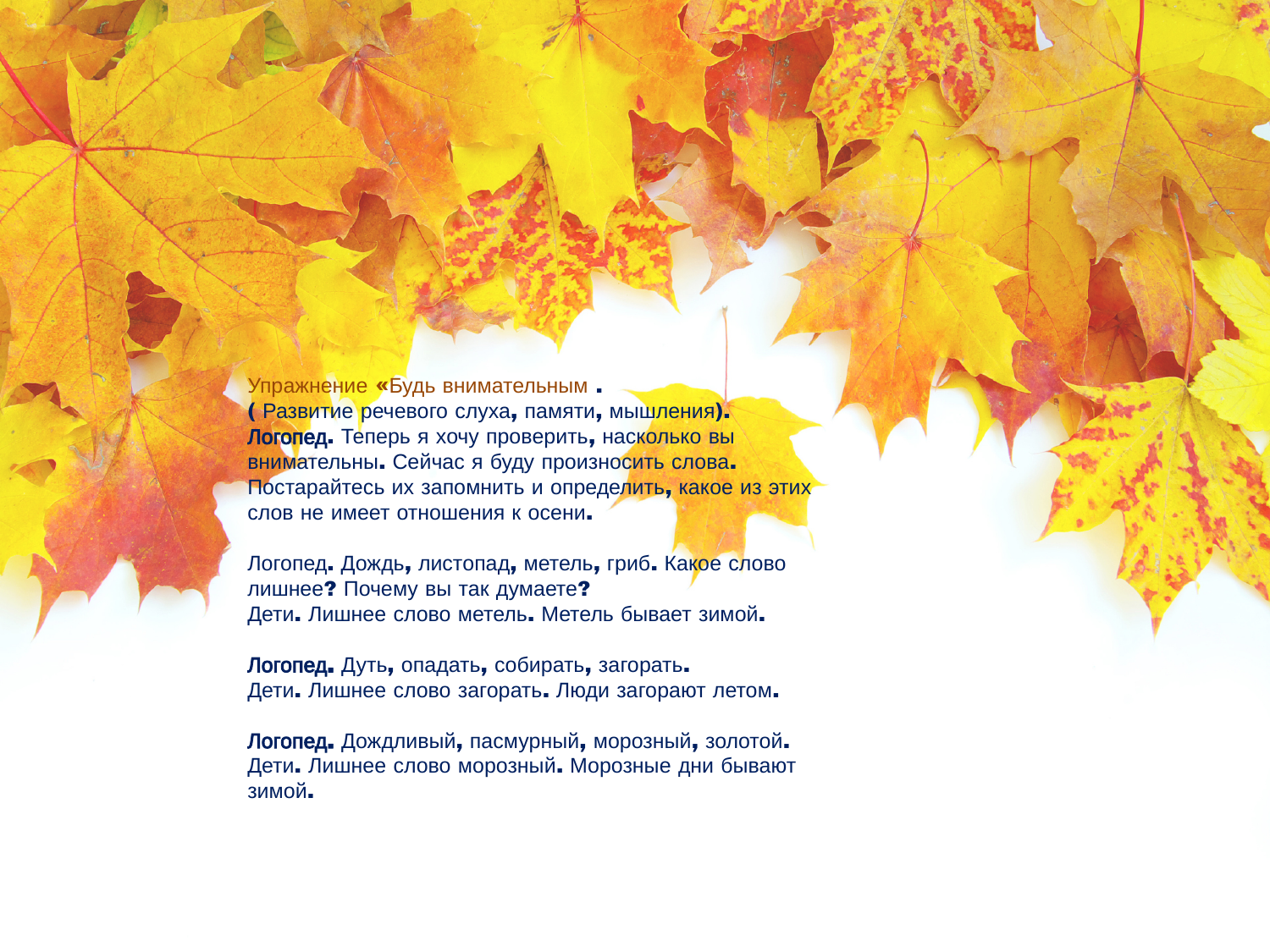

Упражнение «Будь внимательным .
( Развитие речевого слуха, памяти, мышления).
Логопед. Теперь я хочу проверить, насколько вы внимательны. Сейчас я буду произносить слова. Постарайтесь их запомнить и определить, какое из этих слов не имеет отношения к осени.

Логопед. Дождь, листопад, метель, гриб. Какое слово лишнее? Почему вы так думаете?
Дети. Лишнее слово метель. Метель бывает зимой.

Логопед. Дуть, опадать, собирать, загорать.
Дети. Лишнее слово загорать. Люди загорают летом.

Логопед. Дождливый, пасмурный, морозный, золотой.
Дети. Лишнее слово морозный. Морозные дни бывают зимой.